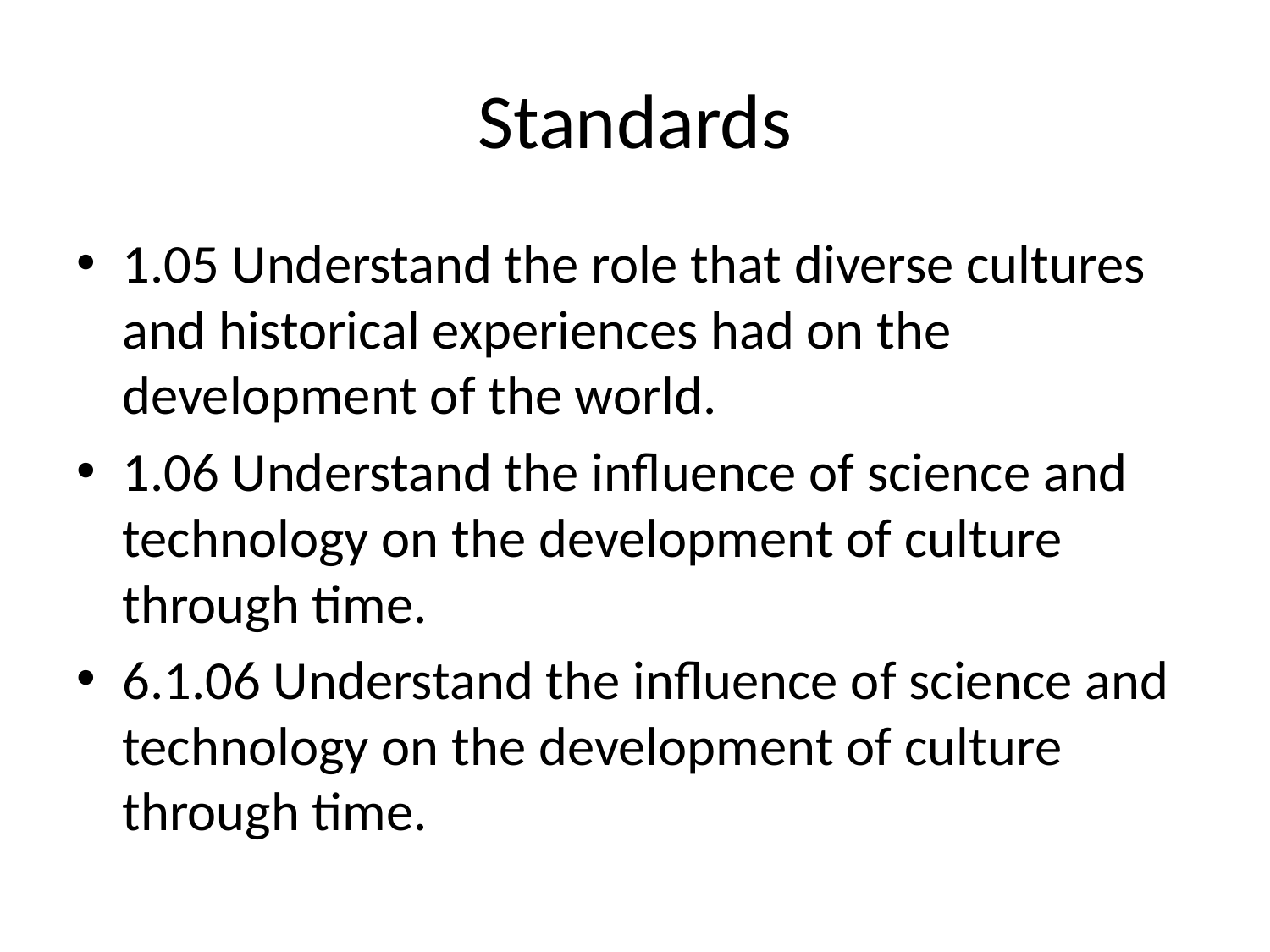

# Standards
1.05 Understand the role that diverse cultures and historical experiences had on the development of the world.
1.06 Understand the influence of science and technology on the development of culture through time.
6.1.06 Understand the influence of science and technology on the development of culture through time.